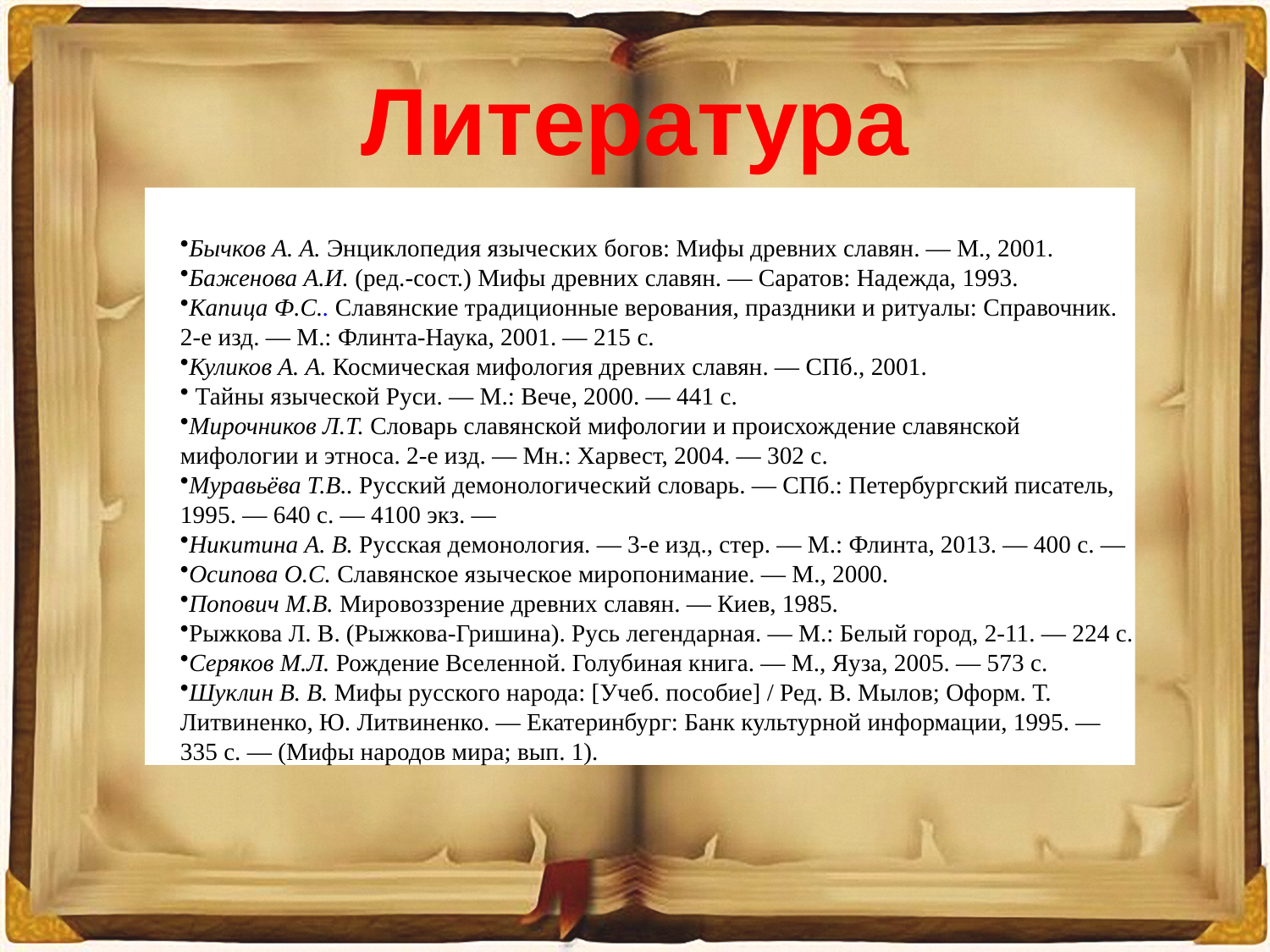

# Литература

Бычков А. А. Энциклопедия языческих богов: Мифы древних славян. — М., 2001.
Баженова А.И. (ред.-сост.) Мифы древних славян. — Саратов: Надежда, 1993.
Капица Ф.С.. Славянские традиционные верования, праздники и ритуалы: Справочник. 2-е изд. — М.: Флинта-Наука, 2001. — 215 с.
Куликов А. А. Космическая мифология древних славян. — СПб., 2001.
 Тайны языческой Руси. — М.: Вече, 2000. — 441 с.
Мирочников Л.Т. Словарь славянской мифологии и происхождение славянской мифологии и этноса. 2-е изд. — Мн.: Харвест, 2004. — 302 с.
Муравьёва Т.В.. Русский демонологический словарь. — СПб.: Петербургский писатель, 1995. — 640 с. — 4100 экз. —
Никитина А. В. Русская демонология. — 3-е изд., стер. — М.: Флинта, 2013. — 400 с. —
Осипова О.С. Славянское языческое миропонимание. — М., 2000.
Попович М.В. Мировоззрение древних славян. — Киев, 1985.
Рыжкова Л. В. (Рыжкова-Гришина). Русь легендарная. — М.: Белый город, 2-11. — 224 с.
Серяков М.Л. Рождение Вселенной. Голубиная книга. — М., Яуза, 2005. — 573 с.
Шуклин В. В. Мифы русского народа: [Учеб. пособие] / Ред. В. Мылов; Оформ. Т. Литвиненко, Ю. Литвиненко. — Екатеринбург: Банк культурной информации, 1995. — 335 с. — (Мифы народов мира; вып. 1).